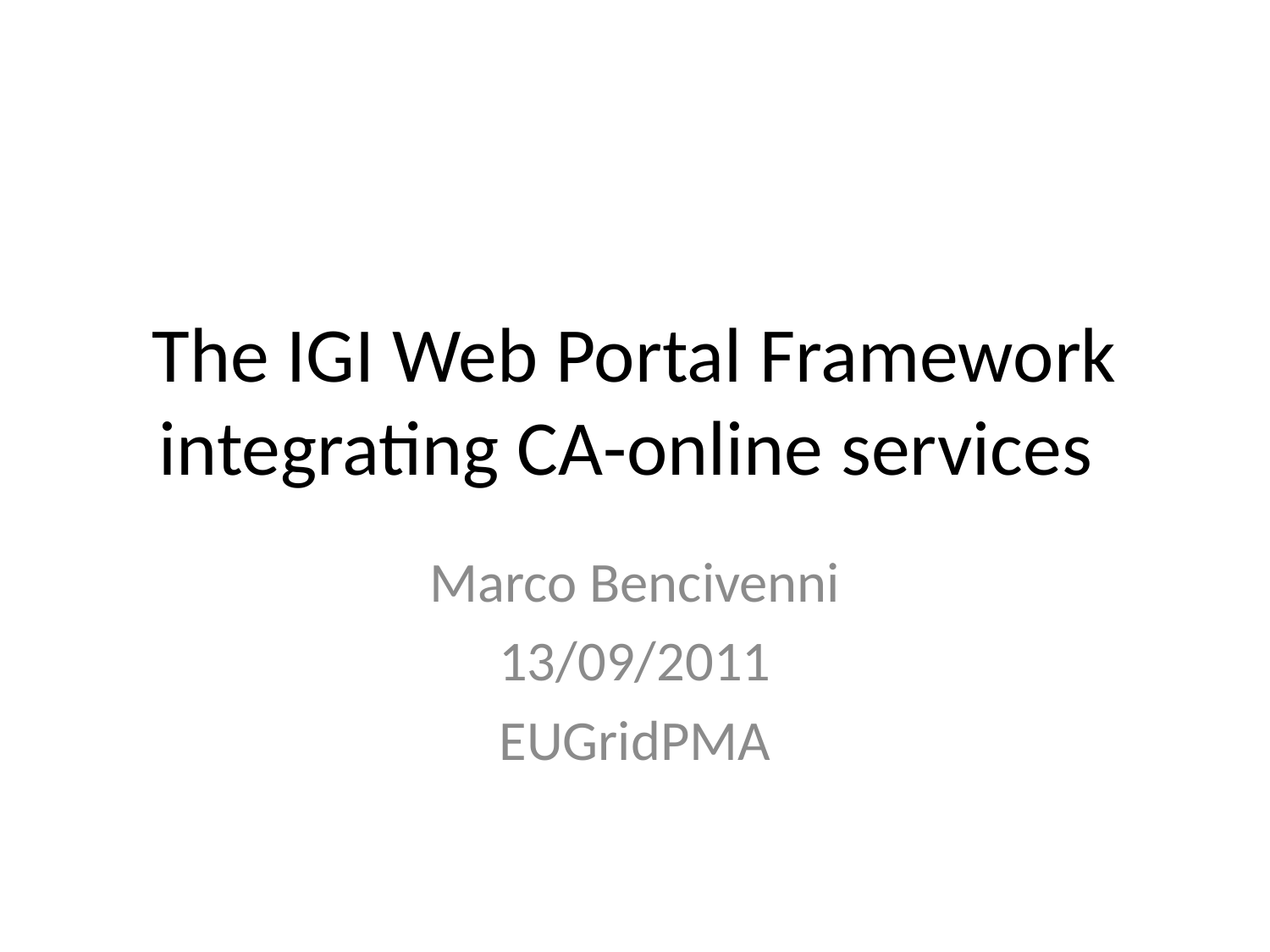

# The IGI Web Portal Framework integrating CA-online services
Marco Bencivenni
13/09/2011
EUGridPMA